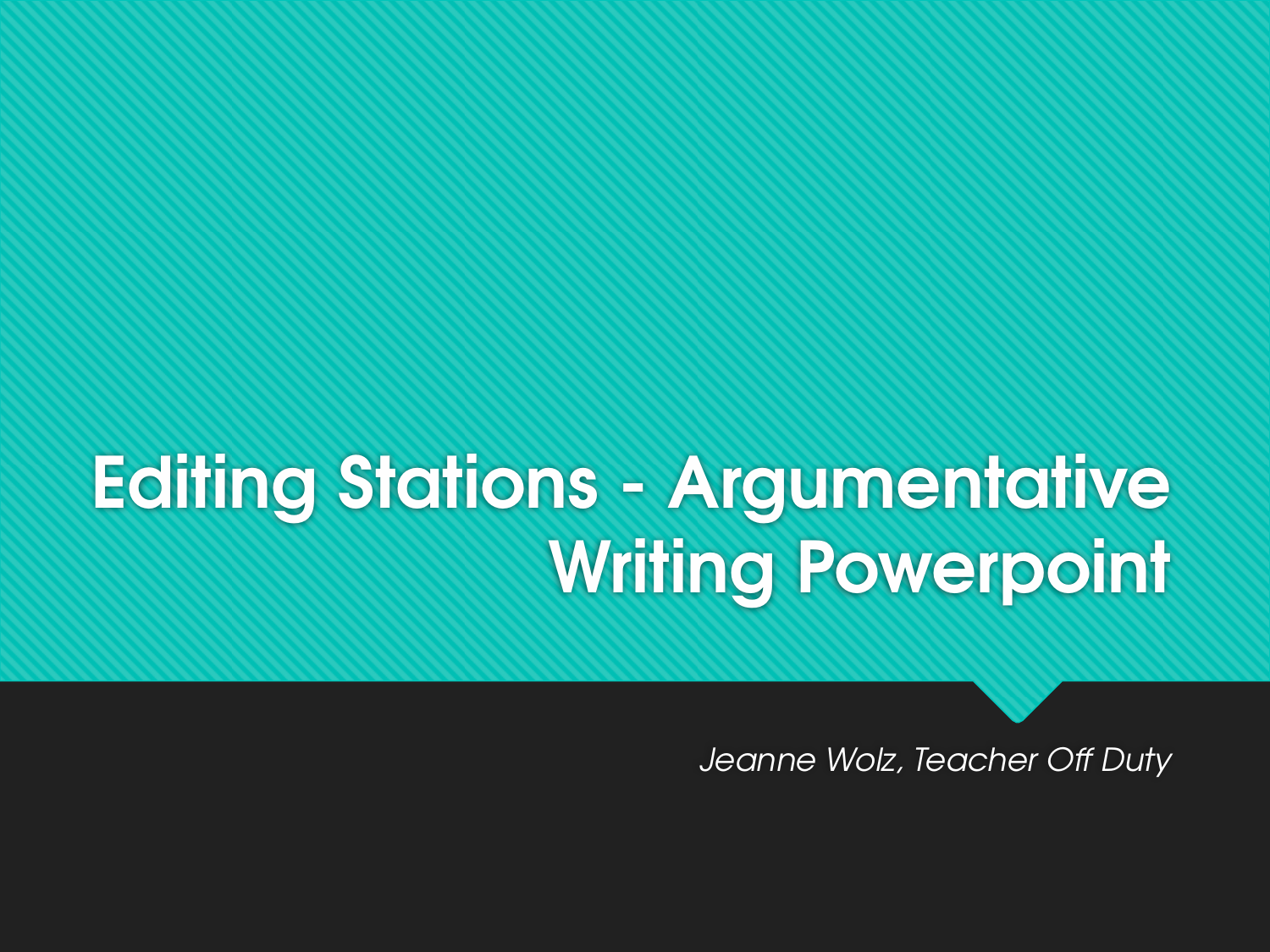

# Editing Stations - Argumentative Writing Powerpoint
Jeanne Wolz, Teacher Off Duty